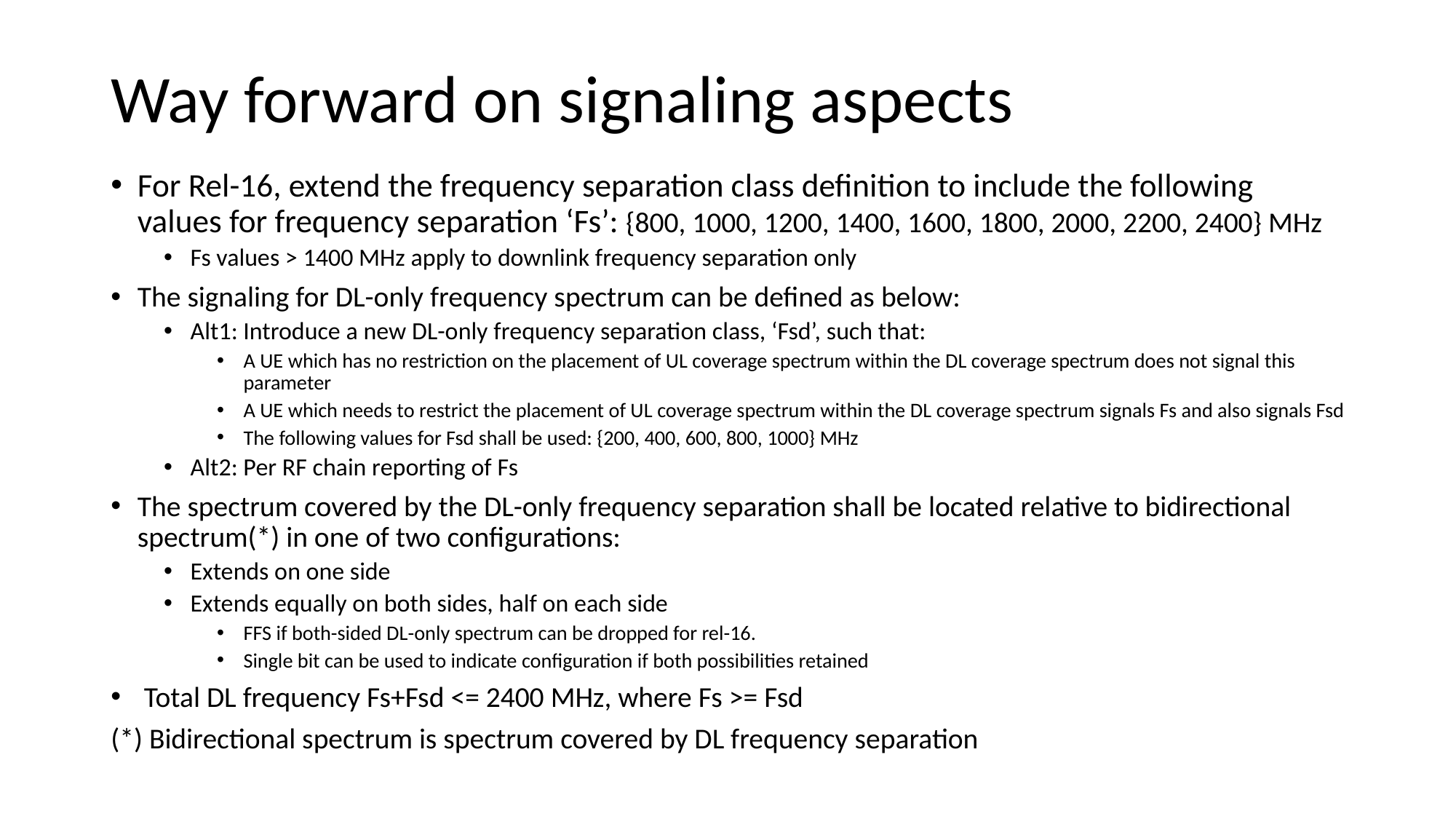

# Way forward on signaling aspects
For Rel-16, extend the frequency separation class definition to include the following values for frequency separation ‘Fs’: {800, 1000, 1200, 1400, 1600, 1800, 2000, 2200, 2400} MHz
Fs values > 1400 MHz apply to downlink frequency separation only
The signaling for DL-only frequency spectrum can be defined as below:
Alt1: Introduce a new DL-only frequency separation class, ‘Fsd’, such that:
A UE which has no restriction on the placement of UL coverage spectrum within the DL coverage spectrum does not signal this parameter
A UE which needs to restrict the placement of UL coverage spectrum within the DL coverage spectrum signals Fs and also signals Fsd
The following values for Fsd shall be used: {200, 400, 600, 800, 1000} MHz
Alt2: Per RF chain reporting of Fs
The spectrum covered by the DL-only frequency separation shall be located relative to bidirectional spectrum(*) in one of two configurations:
Extends on one side
Extends equally on both sides, half on each side
FFS if both-sided DL-only spectrum can be dropped for rel-16.
Single bit can be used to indicate configuration if both possibilities retained
 Total DL frequency Fs+Fsd <= 2400 MHz, where Fs >= Fsd
(*) Bidirectional spectrum is spectrum covered by DL frequency separation